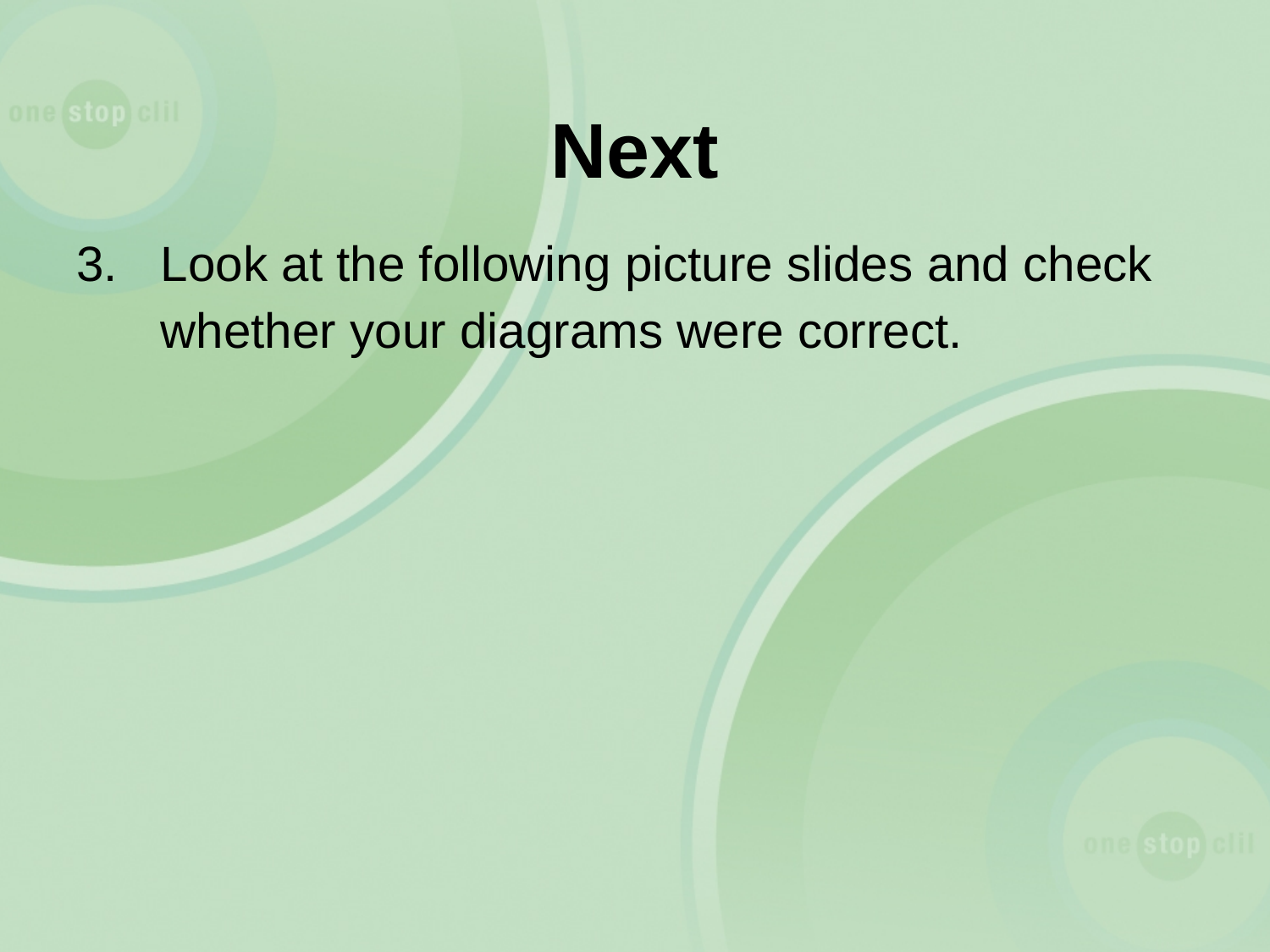

# Next
Look at the following picture slides and check whether your diagrams were correct.